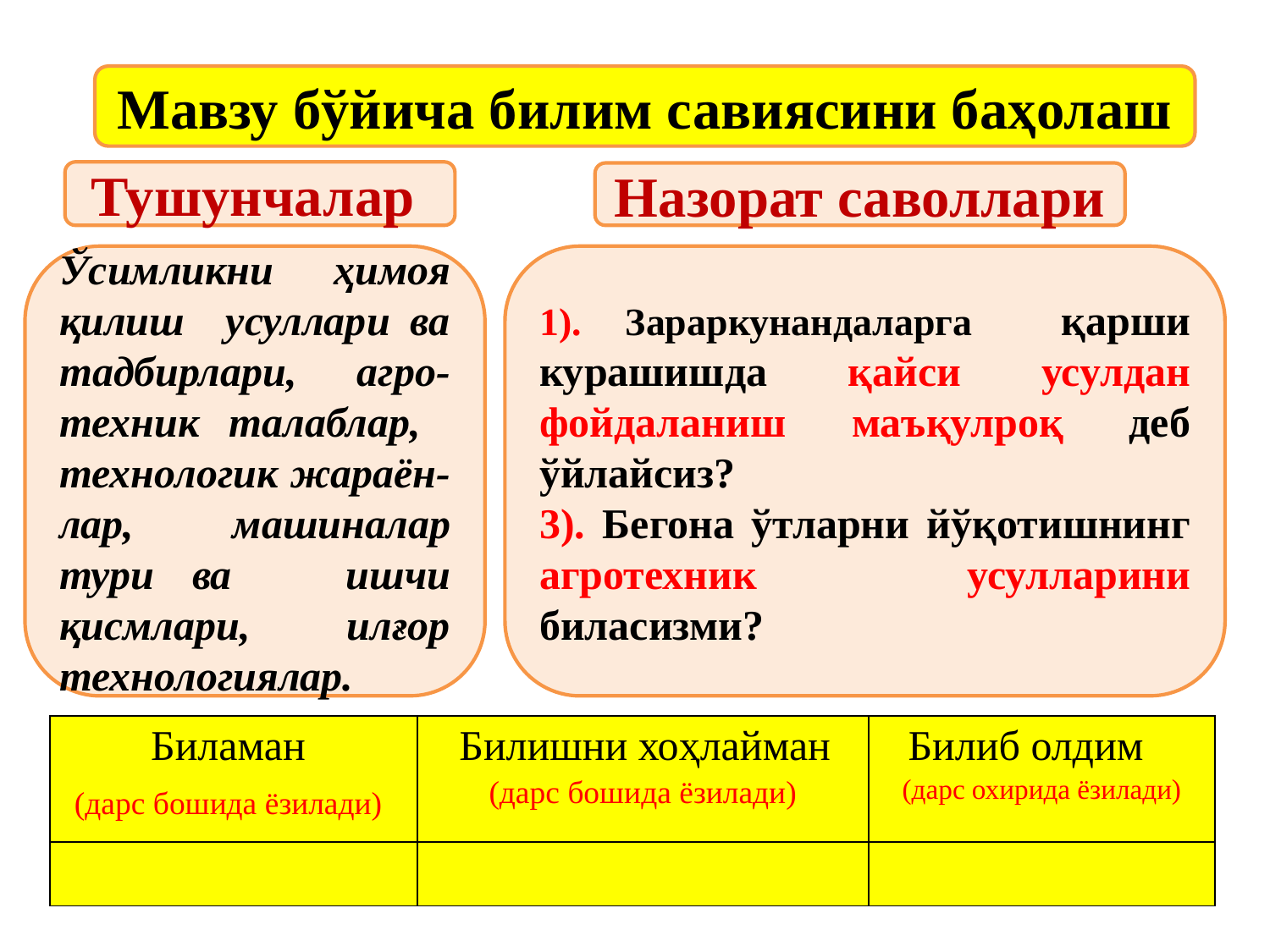

Мавзу бўйича билим савиясини баҳолаш
Тушунчалар
Назорат саволлари
1). Зараркунандаларга  қарши курашишда қайси усулдан фойдаланиш маъқулроқ деб ўйлайсиз?
3). Бегона ўтларни йўқотишнинг агротехник усулларини биласизми?
Ўсимликни ҳимоя қилиш  усуллари ва тадбирлари, агро-техник талаблар,  технологик жараён-лар, машиналар тури ва   ишчи қисмлари, илғор технологиялар.
| Биламан (дарс бошида ёзилади) | Билишни хоҳлайман (дарс бошида ёзилади) | Билиб олдим (дарс охирида ёзилади) |
| --- | --- | --- |
|  |  |  |